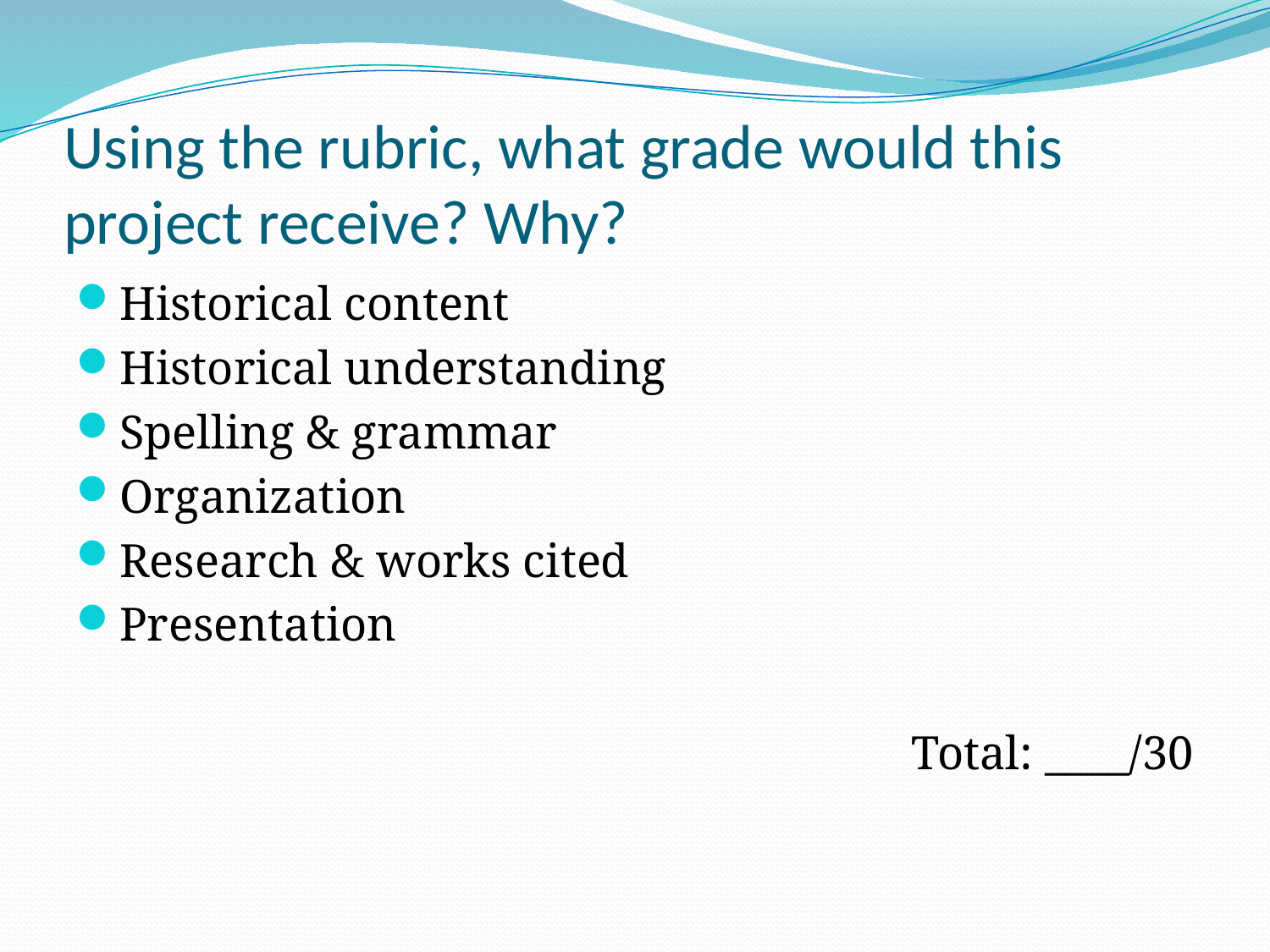

# Using the rubric, what grade would this project receive? Why?
Historical content
Historical understanding
Spelling & grammar
Organization
Research & works cited
Presentation

Total: ____/30